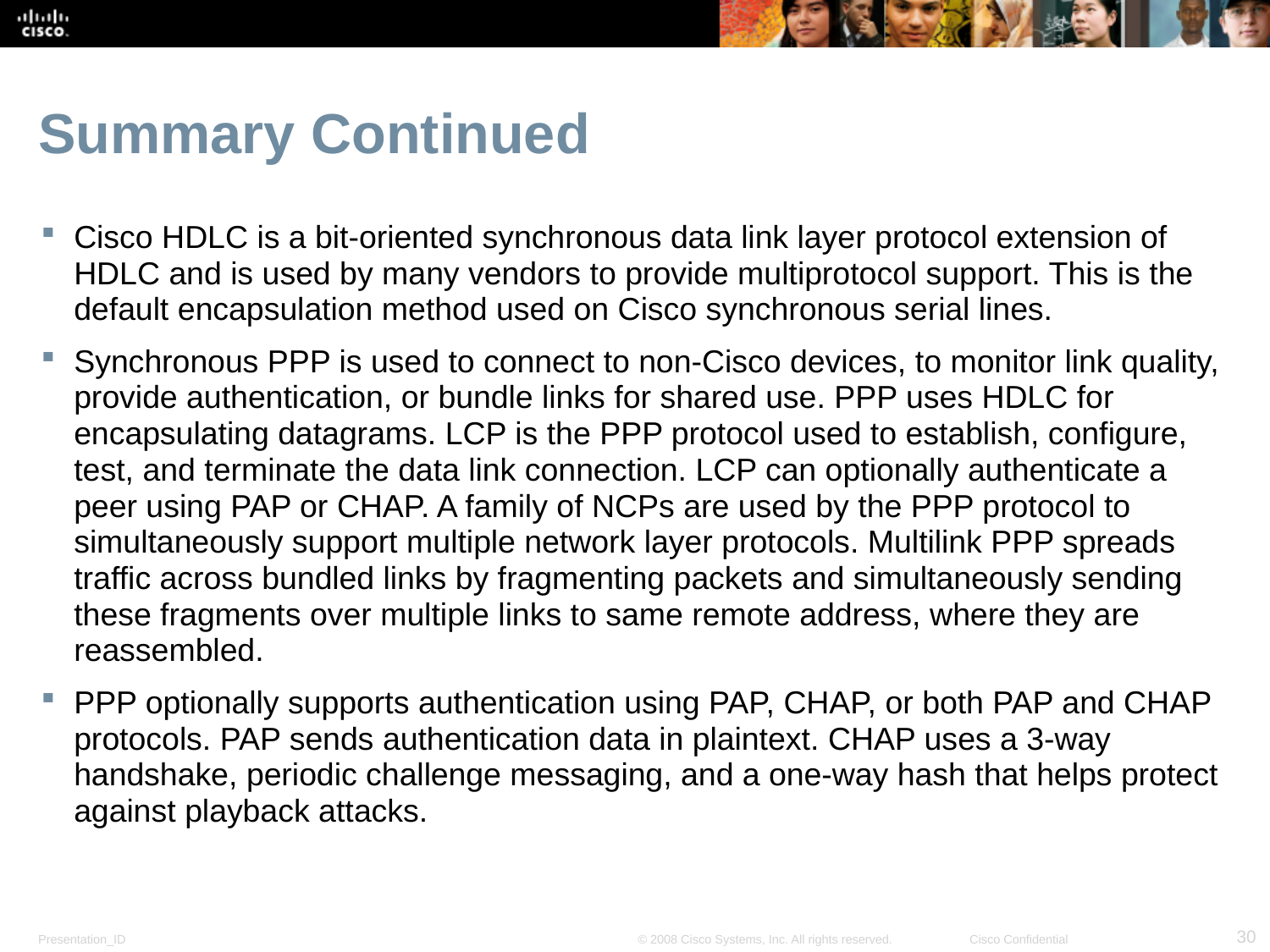

# Summary Continued
Cisco HDLC is a bit-oriented synchronous data link layer protocol extension of HDLC and is used by many vendors to provide multiprotocol support. This is the default encapsulation method used on Cisco synchronous serial lines.
Synchronous PPP is used to connect to non-Cisco devices, to monitor link quality, provide authentication, or bundle links for shared use. PPP uses HDLC for encapsulating datagrams. LCP is the PPP protocol used to establish, configure, test, and terminate the data link connection. LCP can optionally authenticate a peer using PAP or CHAP. A family of NCPs are used by the PPP protocol to simultaneously support multiple network layer protocols. Multilink PPP spreads traffic across bundled links by fragmenting packets and simultaneously sending these fragments over multiple links to same remote address, where they are reassembled.
PPP optionally supports authentication using PAP, CHAP, or both PAP and CHAP protocols. PAP sends authentication data in plaintext. CHAP uses a 3-way handshake, periodic challenge messaging, and a one-way hash that helps protect against playback attacks.